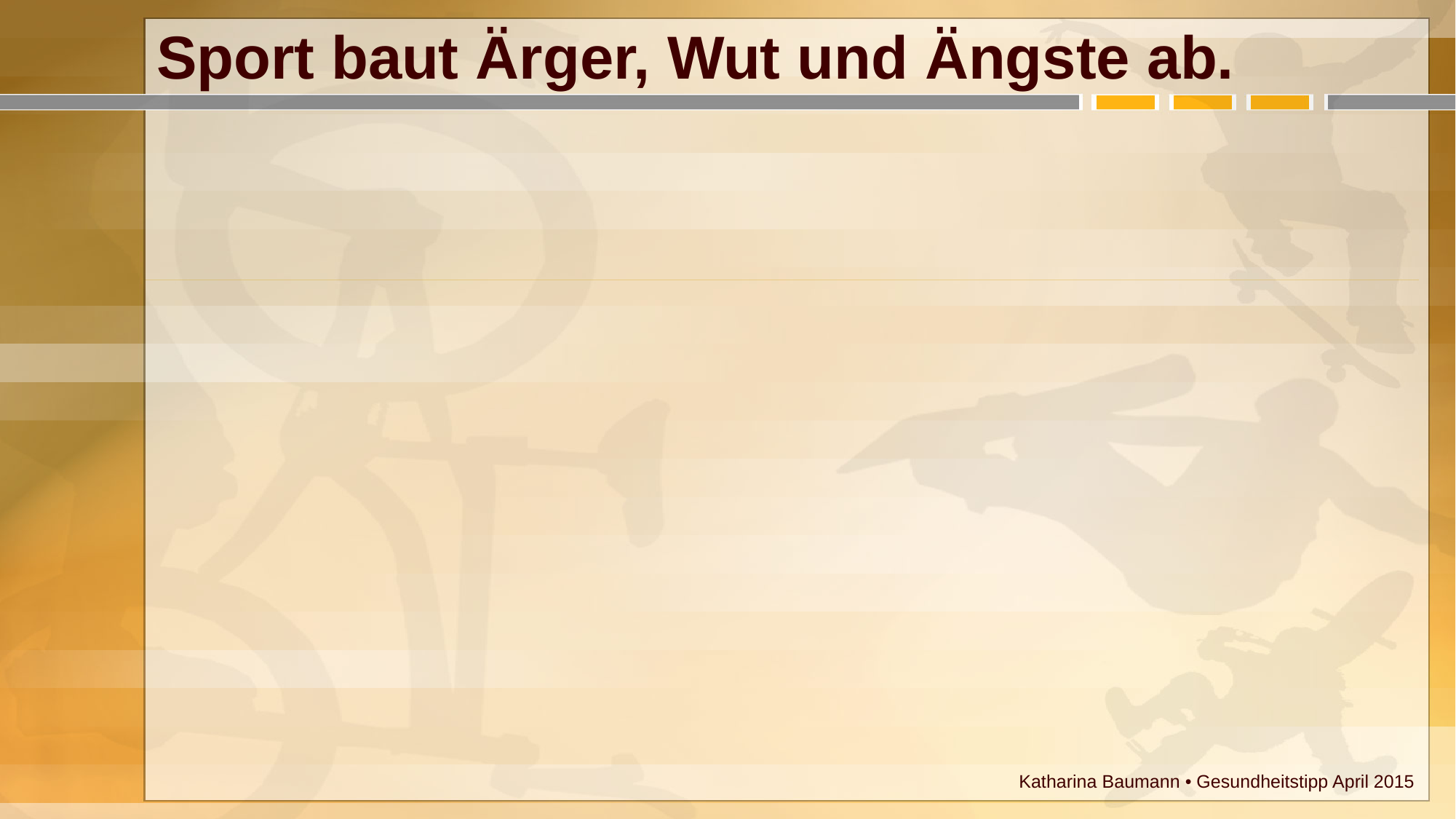

# Sport baut Ärger, Wut und Ängste ab.

Katharina Baumann • Gesundheitstipp April 2015